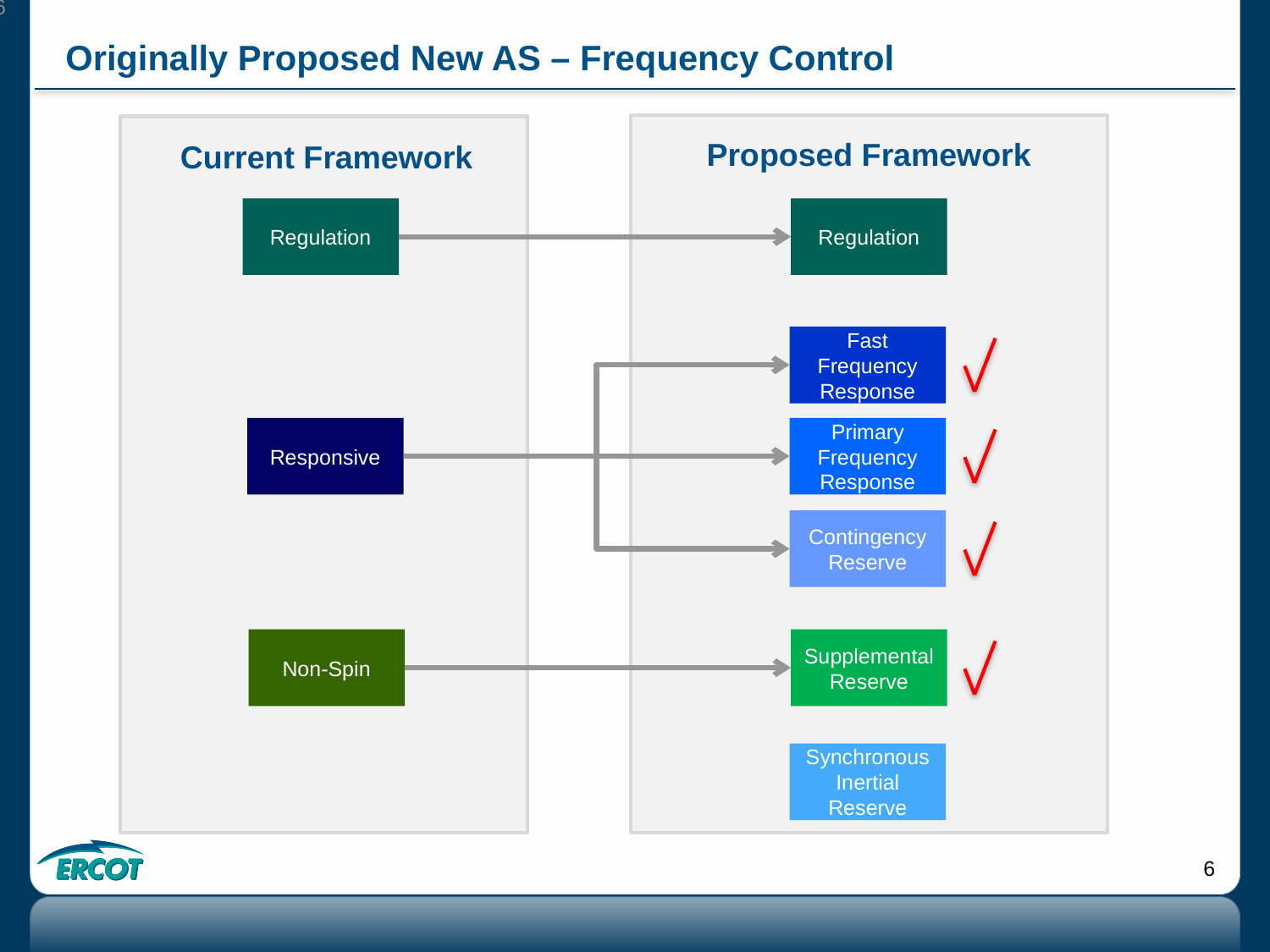

# Originally Proposed New AS – Frequency Control

Proposed Framework
Current Framework
Regulation
Regulation
Fast Frequency Response
Responsive
Primary Frequency Response
Contingency Reserve
Non-Spin
Supplemental Reserve
Synchronous Inertial Reserve
6